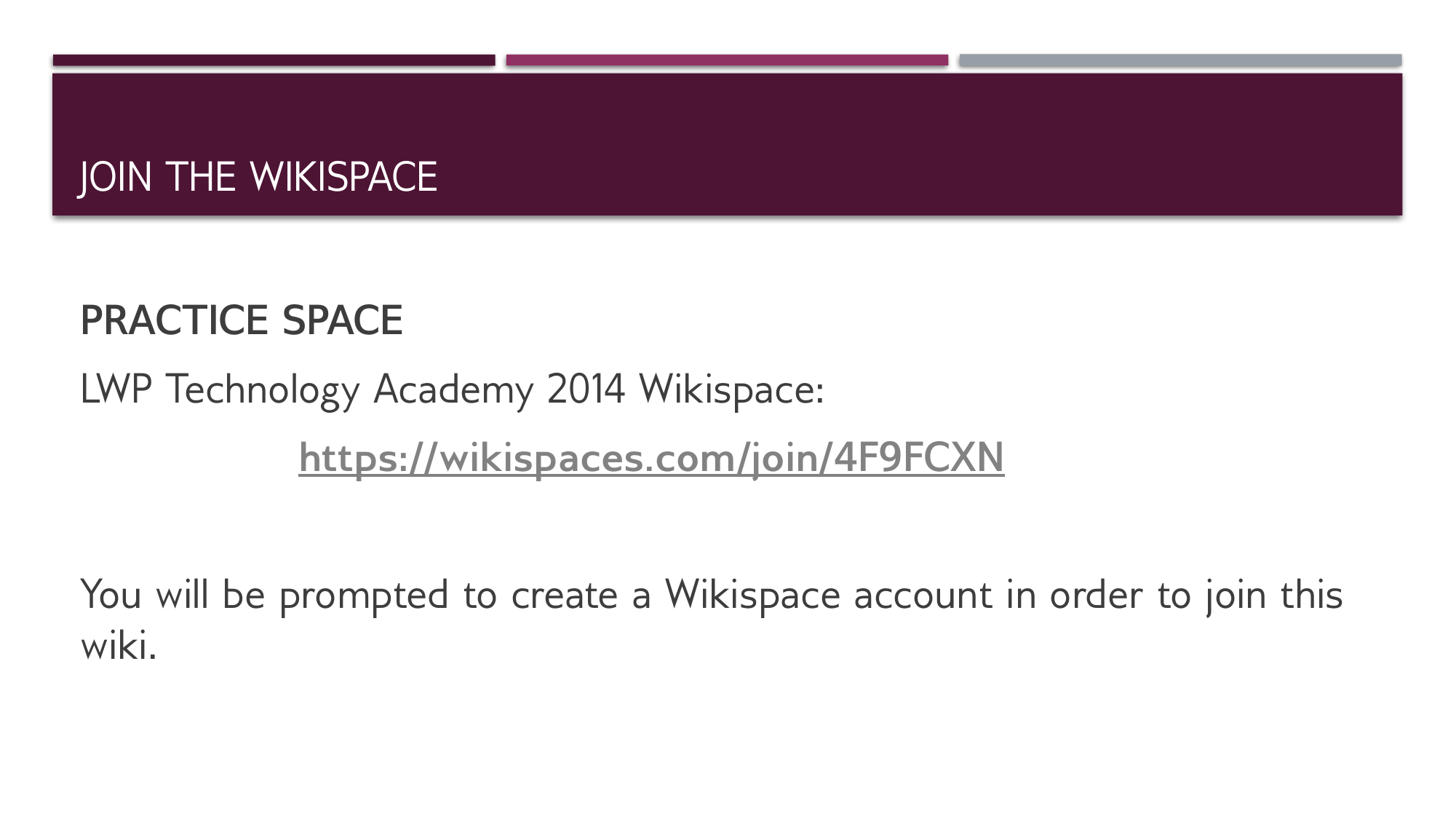

# Join the wikispace
PRACTICE SPACE
LWP Technology Academy 2014 Wikispace:
		https://wikispaces.com/join/4F9FCXN

You will be prompted to create a Wikispace account in order to join this wiki.